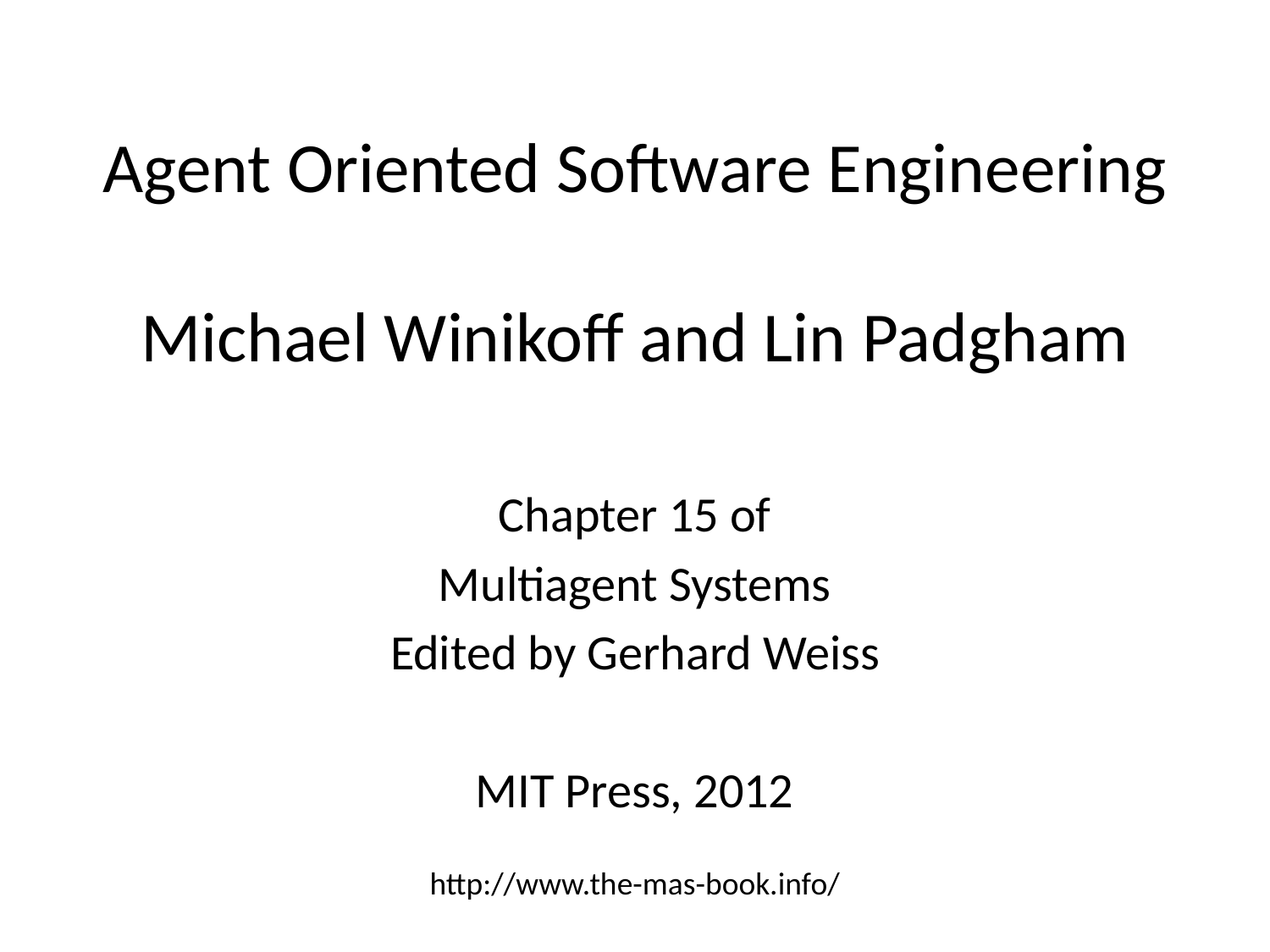

# Agent Oriented Software Engineering Michael Winikoff and Lin Padgham
Chapter 15 of
Multiagent Systems
Edited by Gerhard Weiss

MIT Press, 2012
http://www.the-mas-book.info/